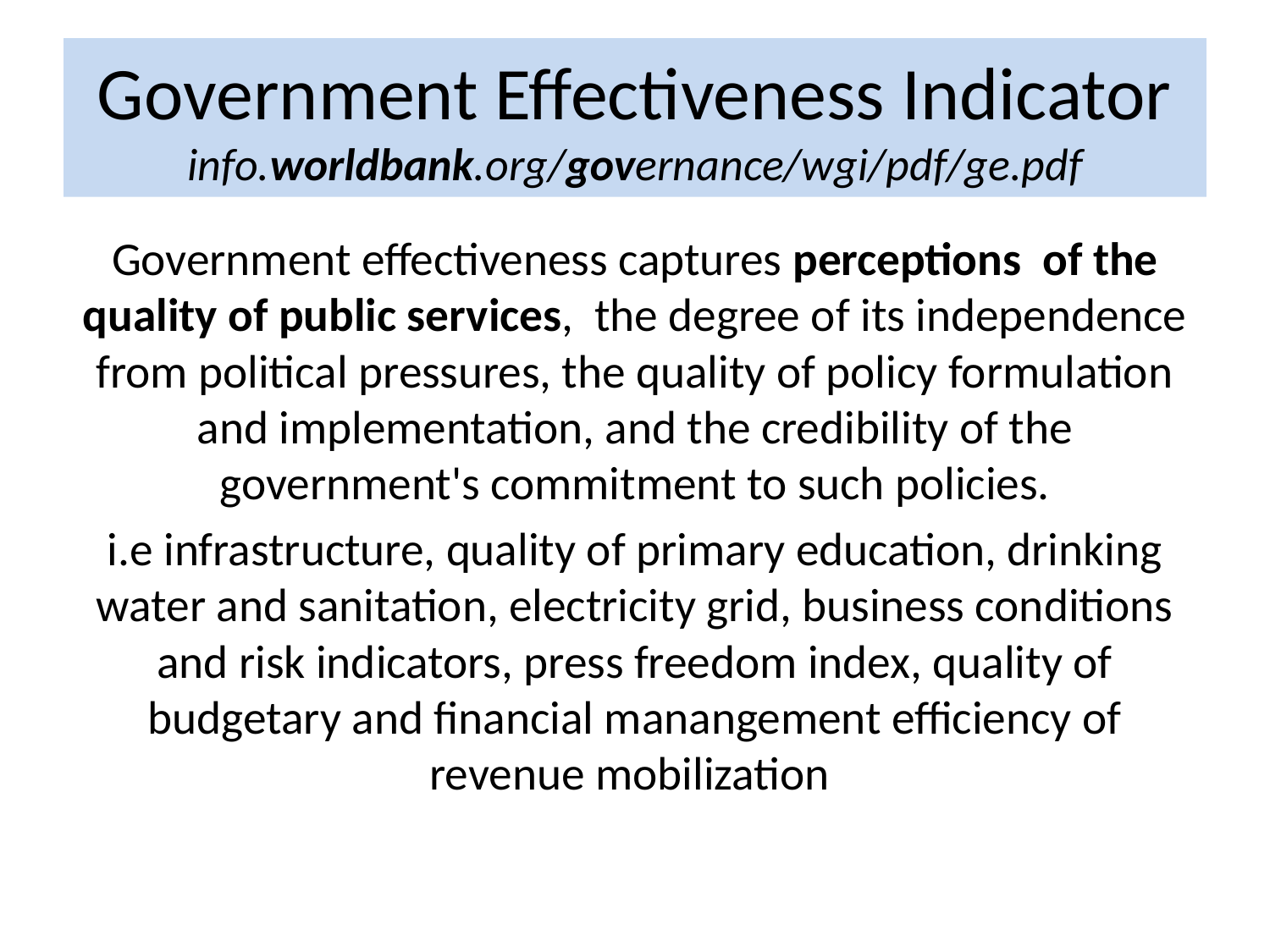

# Government Effectiveness Indicator info.worldbank.org/governance/wgi/pdf/ge.pdf
Government effectiveness captures perceptions  of the quality of public services,  the degree of its independence from political pressures, the quality of policy formulation and implementation, and the credibility of the government's commitment to such policies.
i.e infrastructure, quality of primary education, drinking water and sanitation, electricity grid, business conditions and risk indicators, press freedom index, quality of budgetary and financial manangement efficiency of revenue mobilization